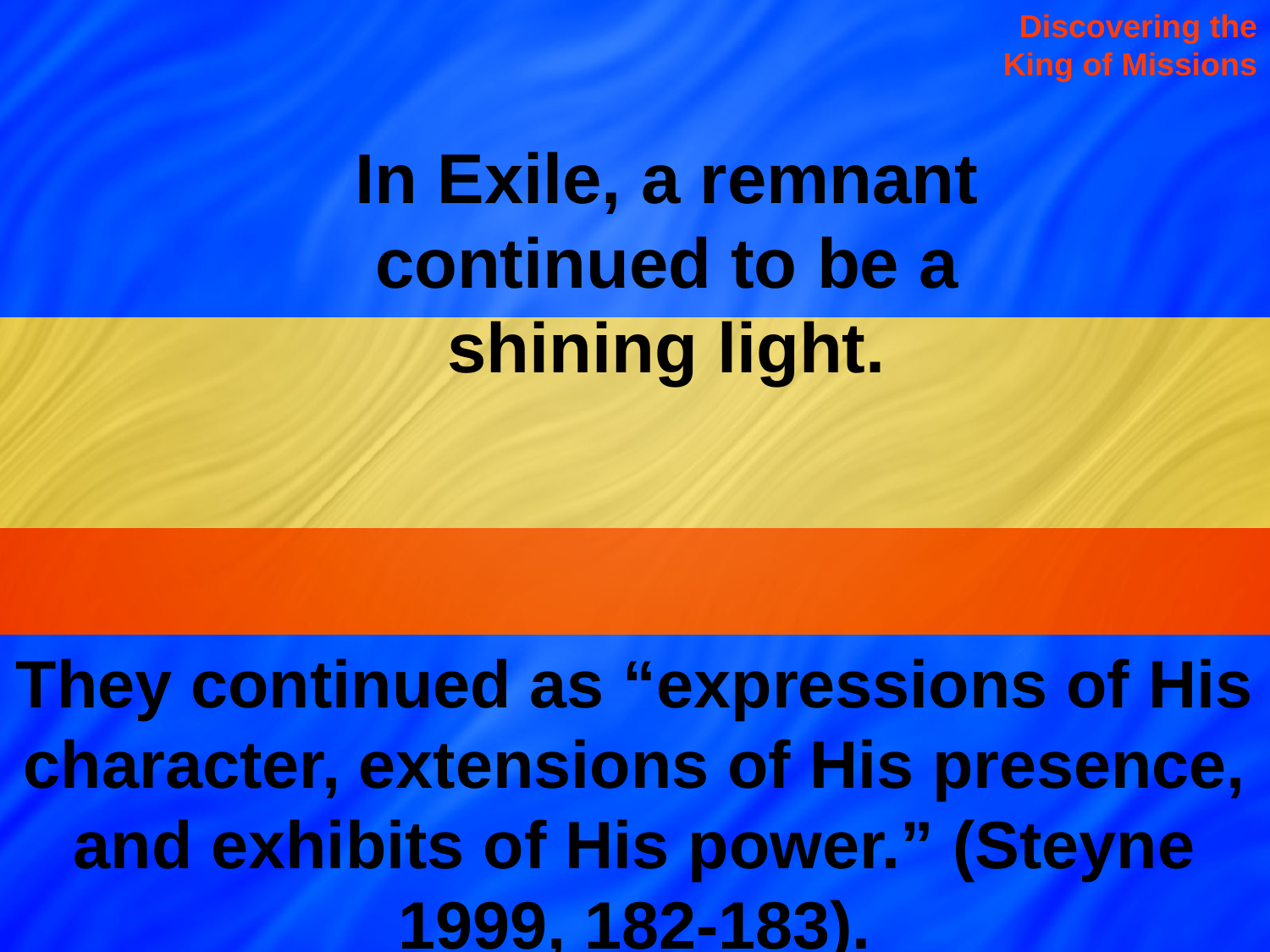

Discovering the King of Missions
In Exile, a remnant continued to be a shining light.
They continued as “expressions of His character, extensions of His presence, and exhibits of His power.” (Steyne 1999, 182-183).